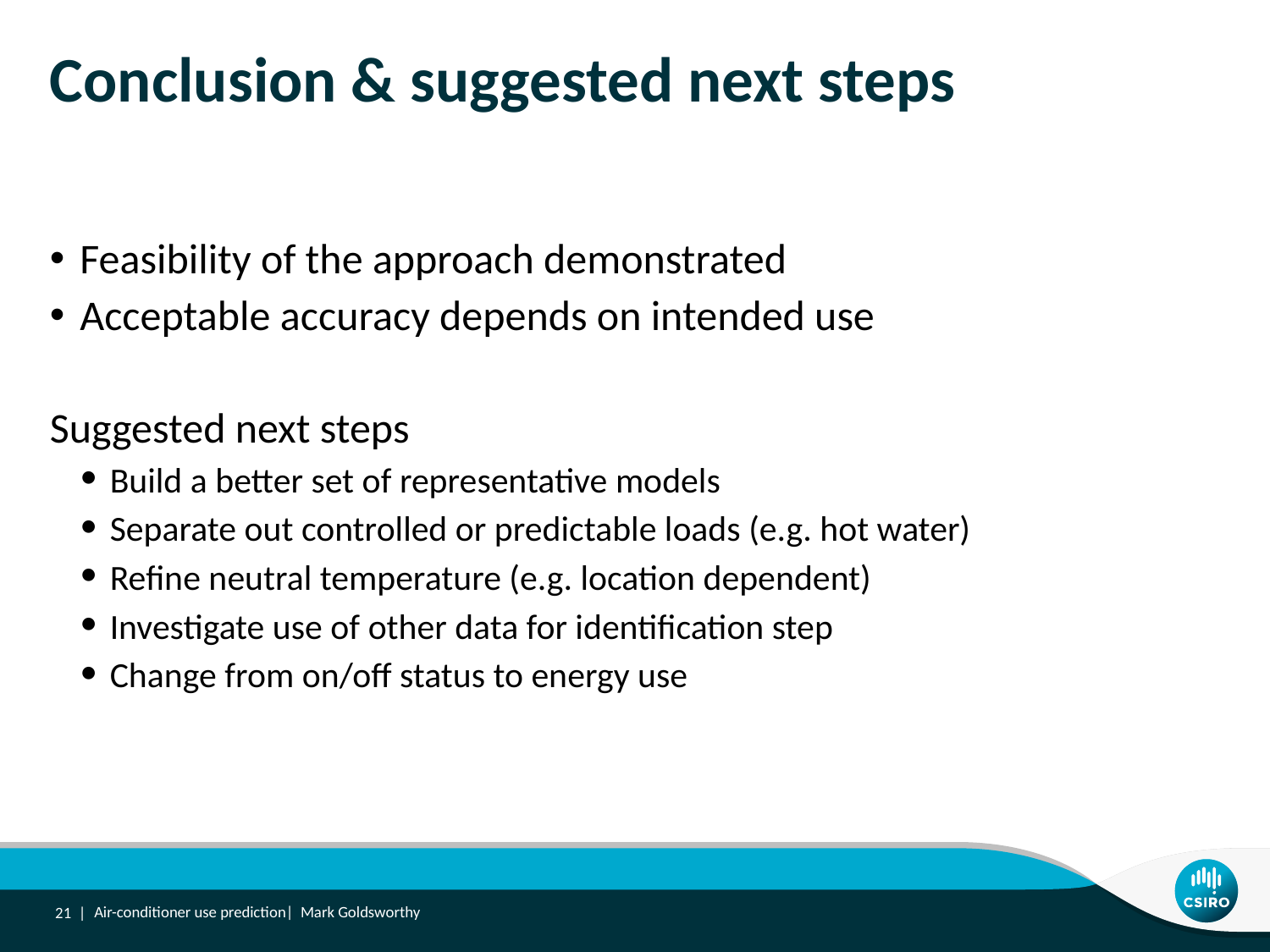

# Conclusion & suggested next steps

Feasibility of the approach demonstrated
Acceptable accuracy depends on intended use

Suggested next steps
Build a better set of representative models
Separate out controlled or predictable loads (e.g. hot water)
Refine neutral temperature (e.g. location dependent)
Investigate use of other data for identification step
Change from on/off status to energy use
21  |
Air-conditioner use prediction|  Mark Goldsworthy